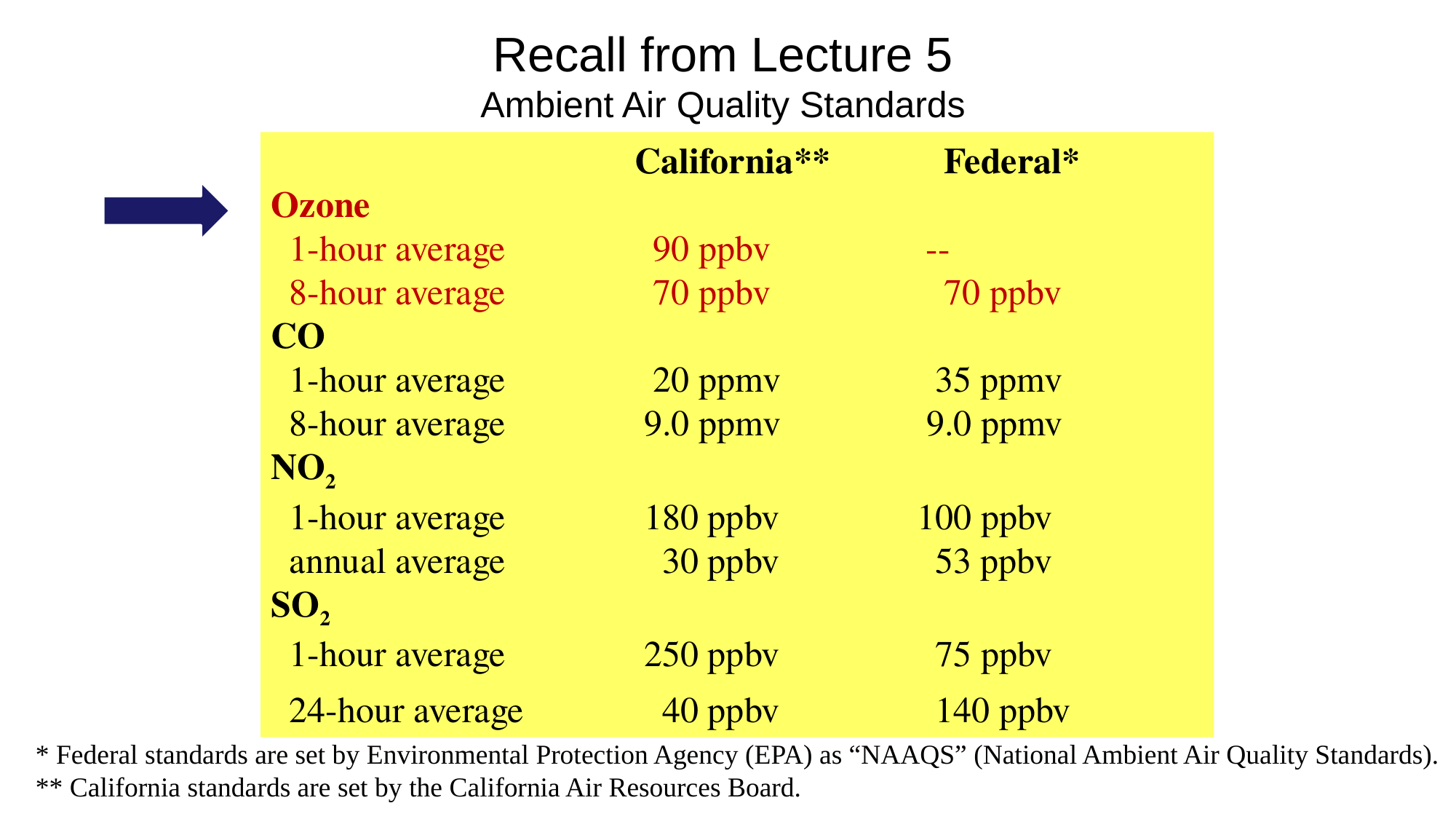

Recall from Lecture 5
Ambient Air Quality Standards
			    California**	  Federal*
Ozone
  1-hour average	      90 ppbv		--
  8-hour average	      70 ppbv 		  70 ppbv
CO
  1-hour average	      20 ppmv		 35 ppmv
  8-hour average	     9.0 ppmv                9.0 ppmv
NO2
  1-hour average	     180 ppbv	           100 ppbv
  annual average	       30 ppbv 		 53 ppbv
SO2
  1-hour average	     250 ppbv	             75 ppbv
  24-hour average	       40 ppbv	             140 ppbv

* Federal standards are set by Environmental Protection Agency (EPA) as “NAAQS” (National Ambient Air Quality Standards).
** California standards are set by the California Air Resources Board.